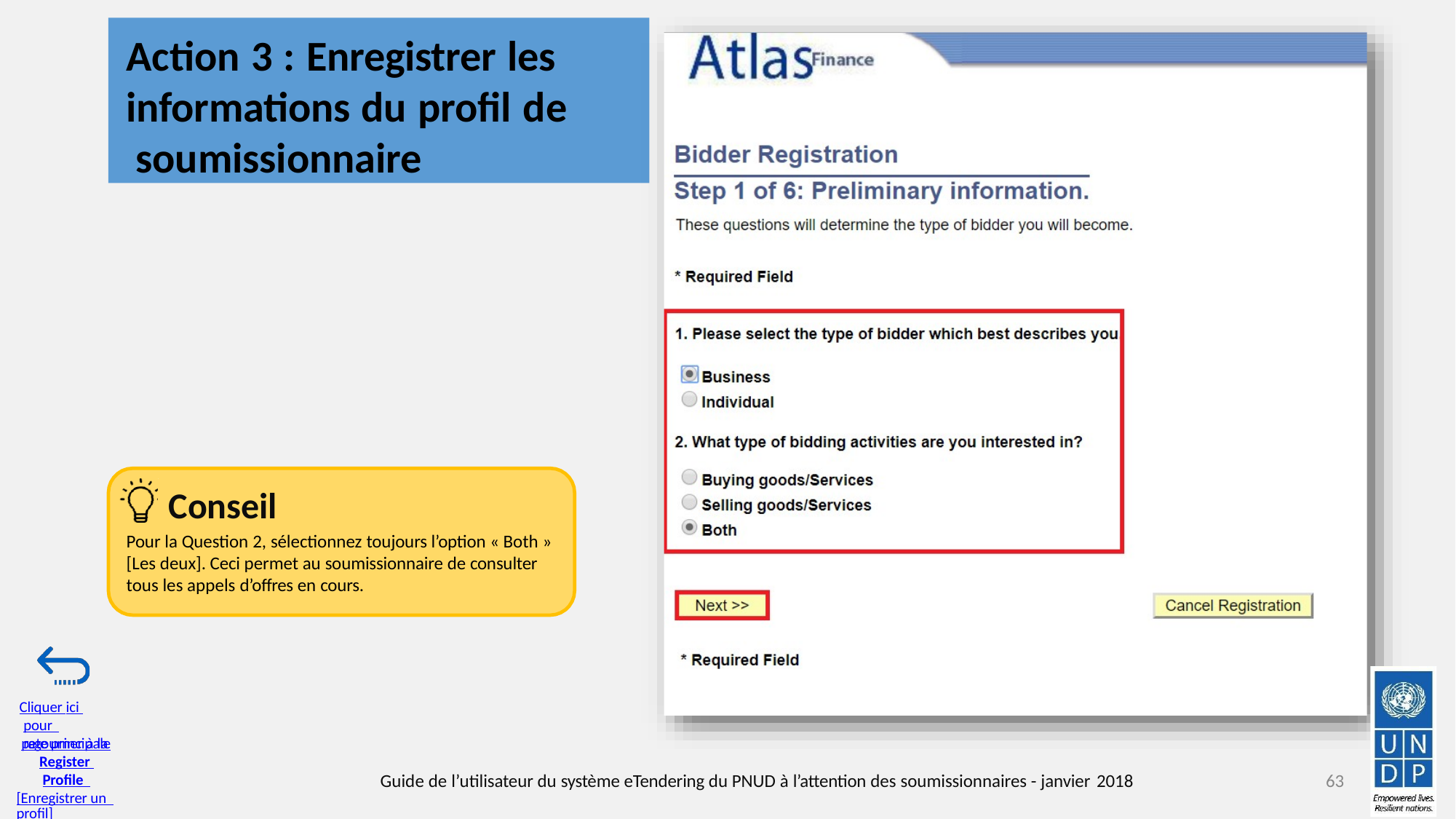

# Action 3 : Enregistrer les  informations du profil de  soumissionnaire

Conseil
Pour la Question 2, sélectionnez toujours l’option « Both »  [Les deux]. Ceci permet au soumissionnaire de consulter  tous les appels d’offres en cours.

Cliquer ici pour  retourner à la
page principale
Register Profile  [Enregistrer un  profil]
Guide de l’utilisateur du système eTendering du PNUD à l’attention des soumissionnaires - janvier 2018
63